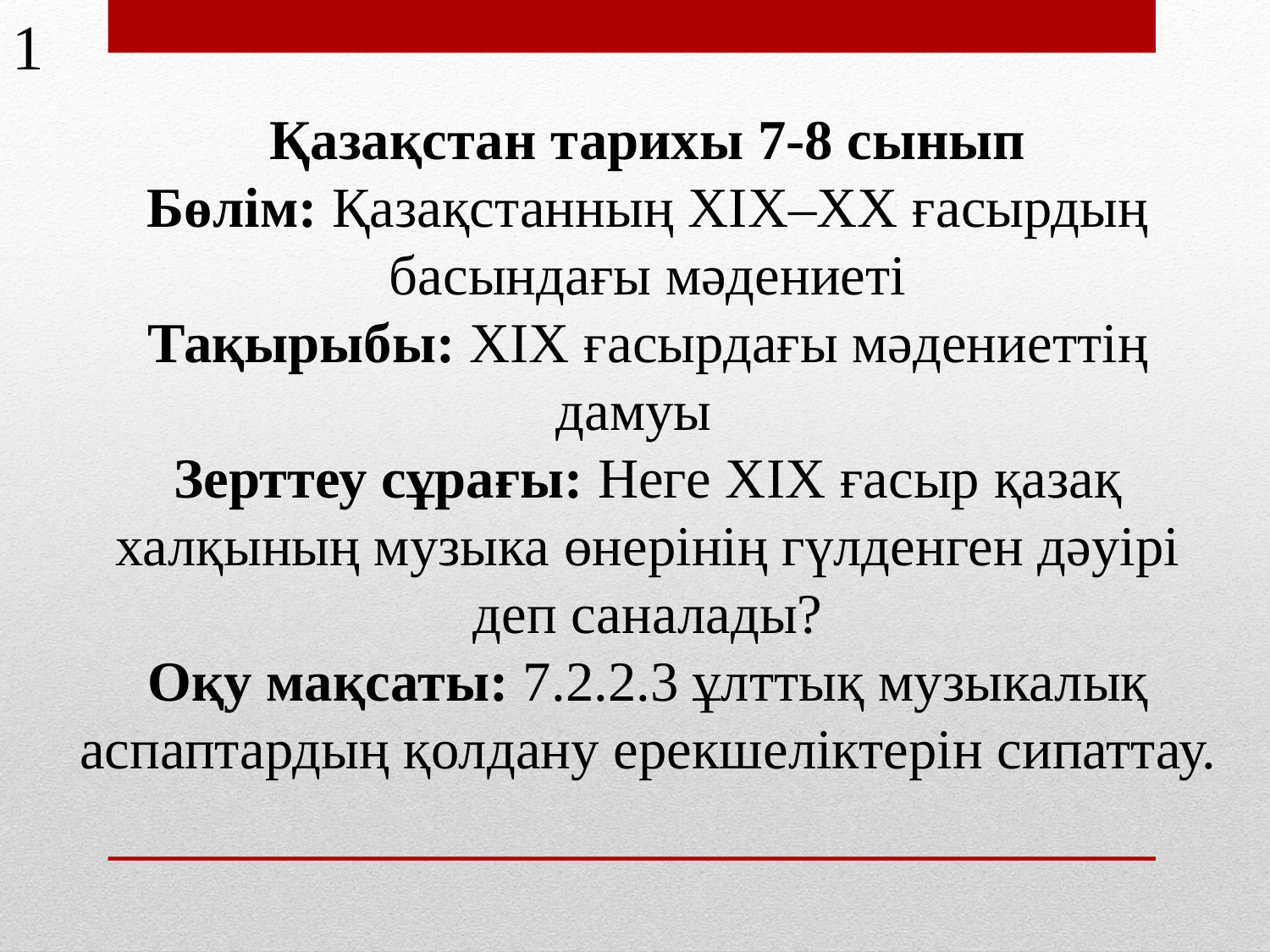

1

Қазақстан тарихы 7-8 сынып
Бөлім: Қазақстанның ХІХ–ХХ ғасырдың басындағы мәдениеті
Тақырыбы: XIX ғасырдағы мәдениеттің дамуы
Зерттеу сұрағы: Неге XIX ғасыр қазақ халқының музыка өнерінің гүлденген дәуірі деп саналады?
Оқу мақсаты: 7.2.2.3 ұлттық музыкалық аспаптардың қолдану ерекшеліктерін сипаттау.